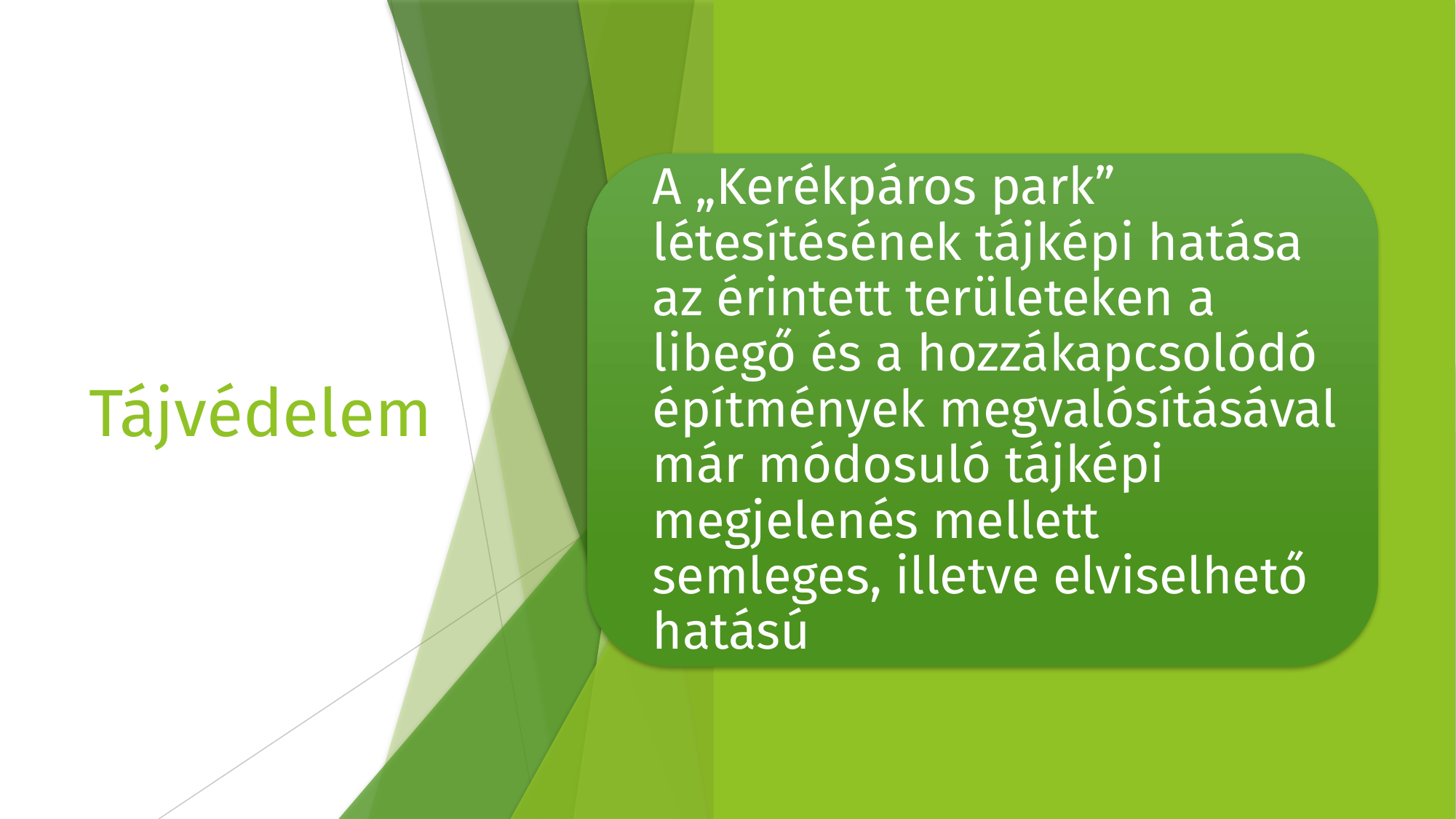

A „Kerékpáros park” létesítésének tájképi hatása az érintett területeken a libegő és a hozzákapcsolódó építmények megvalósításával már módosuló tájképi megjelenés mellett semleges, illetve elviselhető hatású
# Tájvédelem